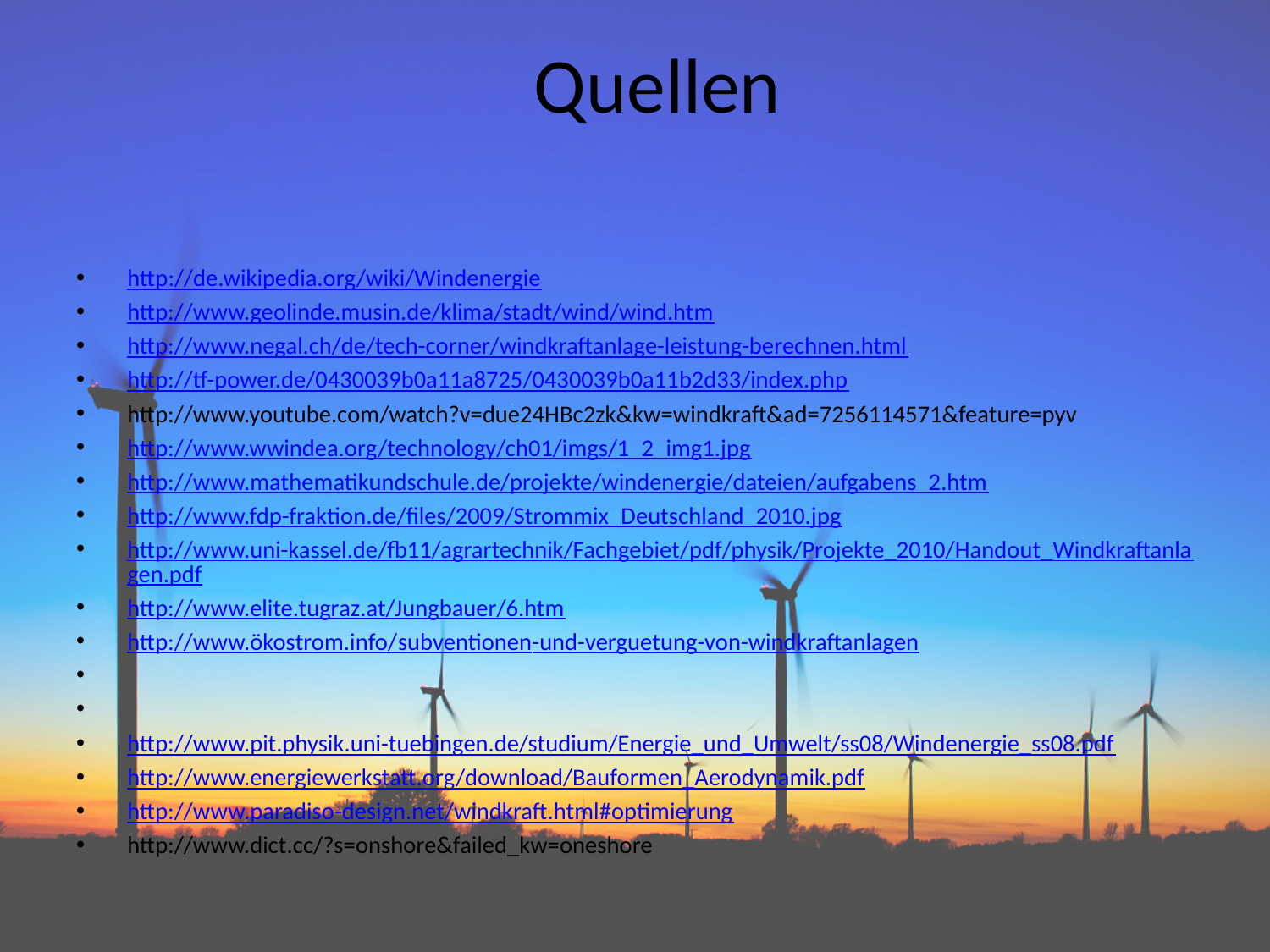

# Quellen

http://de.wikipedia.org/wiki/Windenergie
http://www.geolinde.musin.de/klima/stadt/wind/wind.htm
http://www.negal.ch/de/tech-corner/windkraftanlage-leistung-berechnen.html
http://tf-power.de/0430039b0a11a8725/0430039b0a11b2d33/index.php
http://www.youtube.com/watch?v=due24HBc2zk&kw=windkraft&ad=7256114571&feature=pyv
http://www.wwindea.org/technology/ch01/imgs/1_2_img1.jpg
http://www.mathematikundschule.de/projekte/windenergie/dateien/aufgabens_2.htm
http://www.fdp-fraktion.de/files/2009/Strommix_Deutschland_2010.jpg
http://www.uni-kassel.de/fb11/agrartechnik/Fachgebiet/pdf/physik/Projekte_2010/Handout_Windkraftanlagen.pdf
http://www.elite.tugraz.at/Jungbauer/6.htm
http://www.ökostrom.info/subventionen-und-verguetung-von-windkraftanlagen

http://www.pit.physik.uni-tuebingen.de/studium/Energie_und_Umwelt/ss08/Windenergie_ss08.pdf
http://www.energiewerkstatt.org/download/Bauformen_Aerodynamik.pdf
http://www.paradiso-design.net/windkraft.html#optimierung
http://www.dict.cc/?s=onshore&failed_kw=oneshore